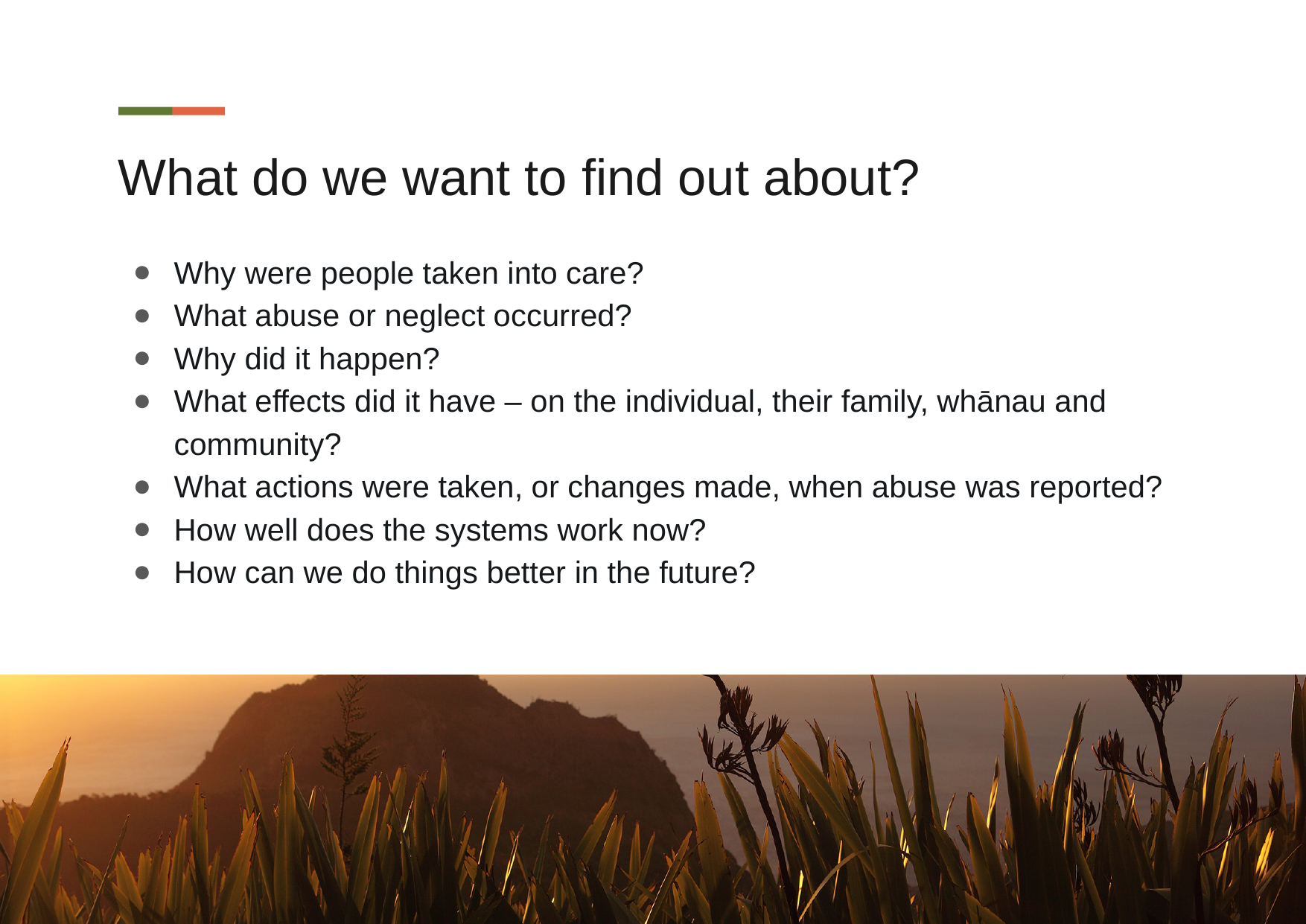

# What do we want to find out about?
Why were people taken into care?
What abuse or neglect occurred?
Why did it happen?
What effects did it have – on the individual, their family, whānau and community?
What actions were taken, or changes made, when abuse was reported?
How well does the systems work now?
How can we do things better in the future?